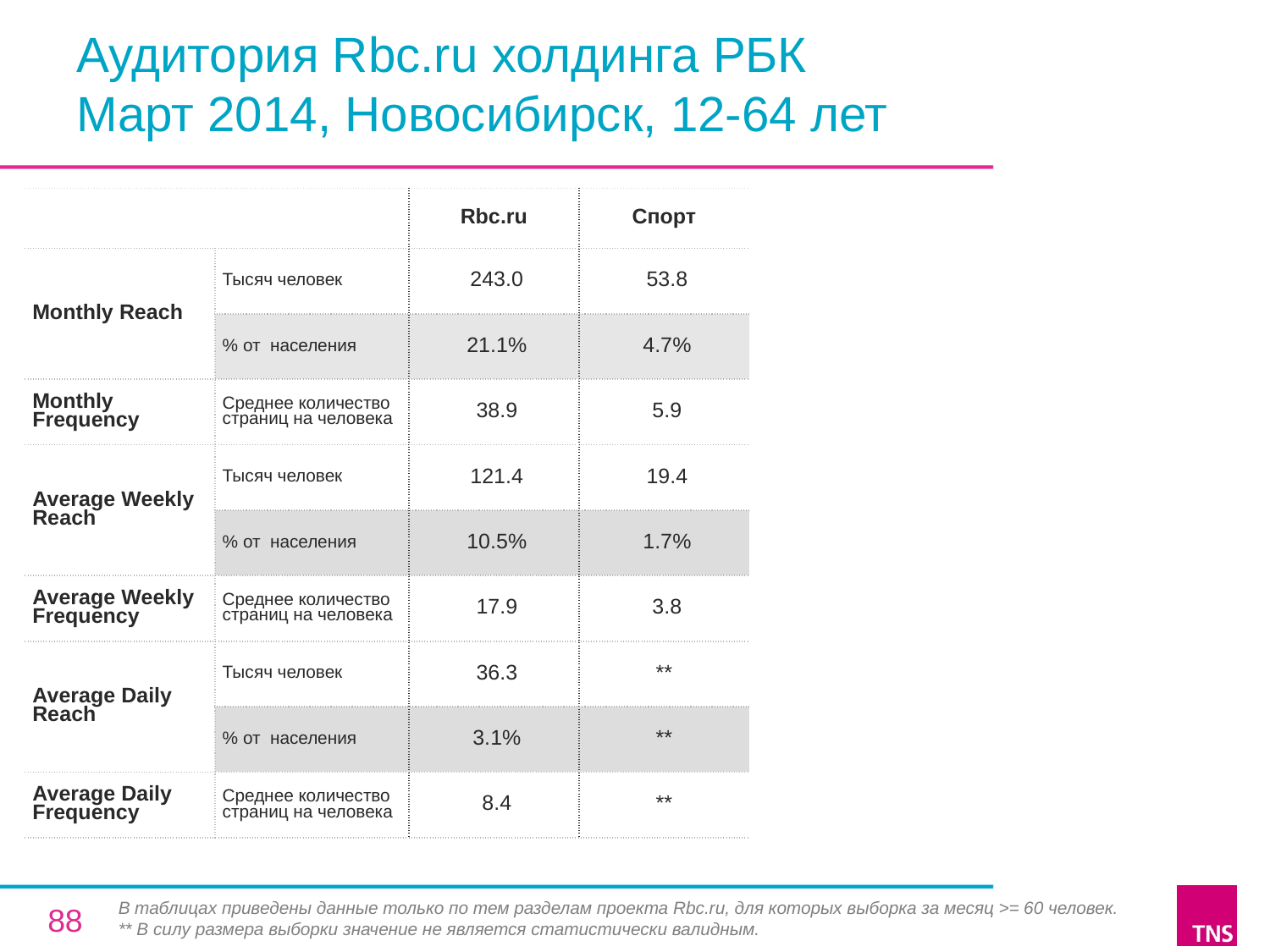

# Аудитория Rbc.ru холдинга РБК Март 2014, Новосибирск, 12-64 лет
|  |  | Rbc.ru | Спорт |
| --- | --- | --- | --- |
| Monthly Reach | Тысяч человек | 243.0 | 53.8 |
|  | % от населения | 21.1% | 4.7% |
| Monthly Frequency | Среднее количество страниц на человека | 38.9 | 5.9 |
| Average Weekly Reach | Тысяч человек | 121.4 | 19.4 |
|  | % от населения | 10.5% | 1.7% |
| Average Weekly Frequency | Среднее количество страниц на человека | 17.9 | 3.8 |
| Average Daily Reach | Тысяч человек | 36.3 | \*\* |
|  | % от населения | 3.1% | \*\* |
| Average Daily Frequency | Среднее количество страниц на человека | 8.4 | \*\* |
В таблицах приведены данные только по тем разделам проекта Rbc.ru, для которых выборка за месяц >= 60 человек.
** В силу размера выборки значение не является статистически валидным.
88